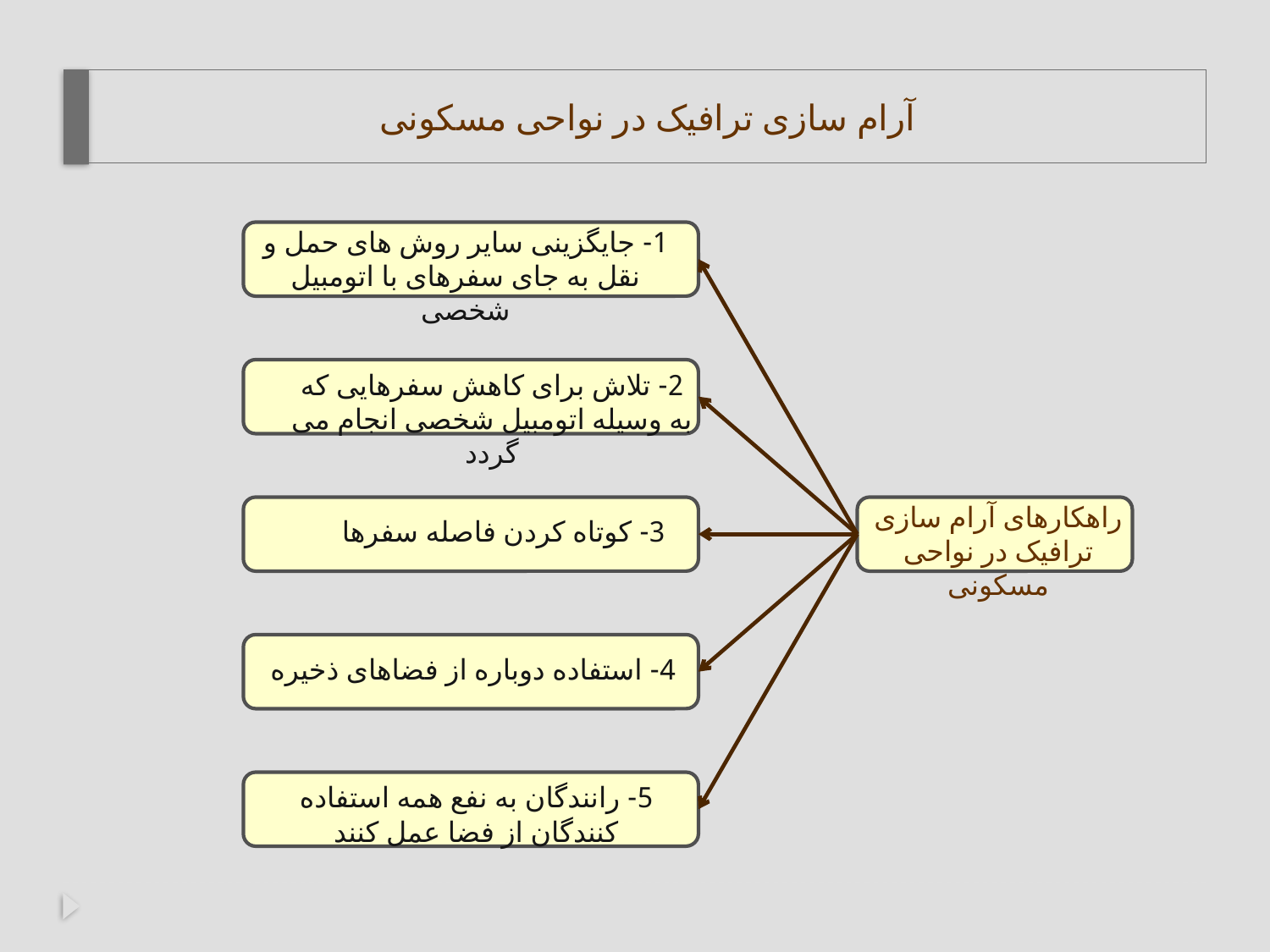

# آرام سازی ترافیک در نواحی مسکونی
1- جایگزینی سایر روش های حمل و نقل به جای سفرهای با اتومبیل شخصی

2- تلاش برای کاهش سفرهایی که به وسیله اتومبیل شخصی انجام می گردد
راهکارهای آرام سازی ترافیک در نواحی مسکونی

3- کوتاه کردن فاصله سفرها

4- استفاده دوباره از فضاهای ذخیره

5- رانندگان به نفع همه استفاده کنندگان از فضا عمل کنند